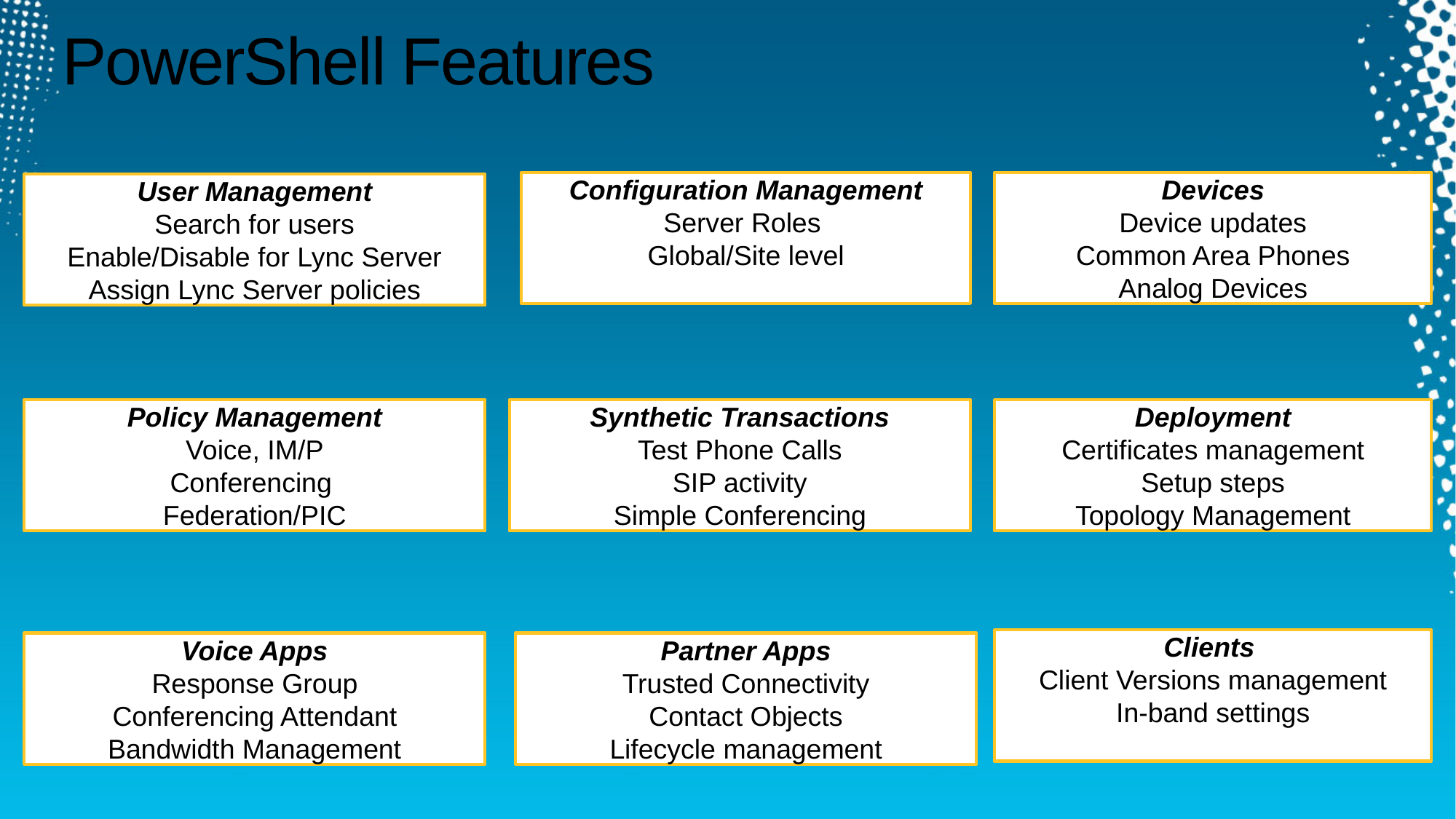

# PowerShell Features
Configuration Management
Server Roles
Global/Site level

Devices
Device updates
Common Area Phones
Analog Devices
User Management
Search for users
Enable/Disable for Lync Server
Assign Lync Server policies
Policy Management
Voice, IM/P
Conferencing
Federation/PIC
Synthetic Transactions
Test Phone Calls
SIP activity
Simple Conferencing
Deployment
Certificates management
Setup steps
Topology Management
Clients
Client Versions management
In-band settings

Voice Apps
Response Group
Conferencing Attendant
Bandwidth Management
Partner Apps
Trusted Connectivity
Contact Objects
Lifecycle management